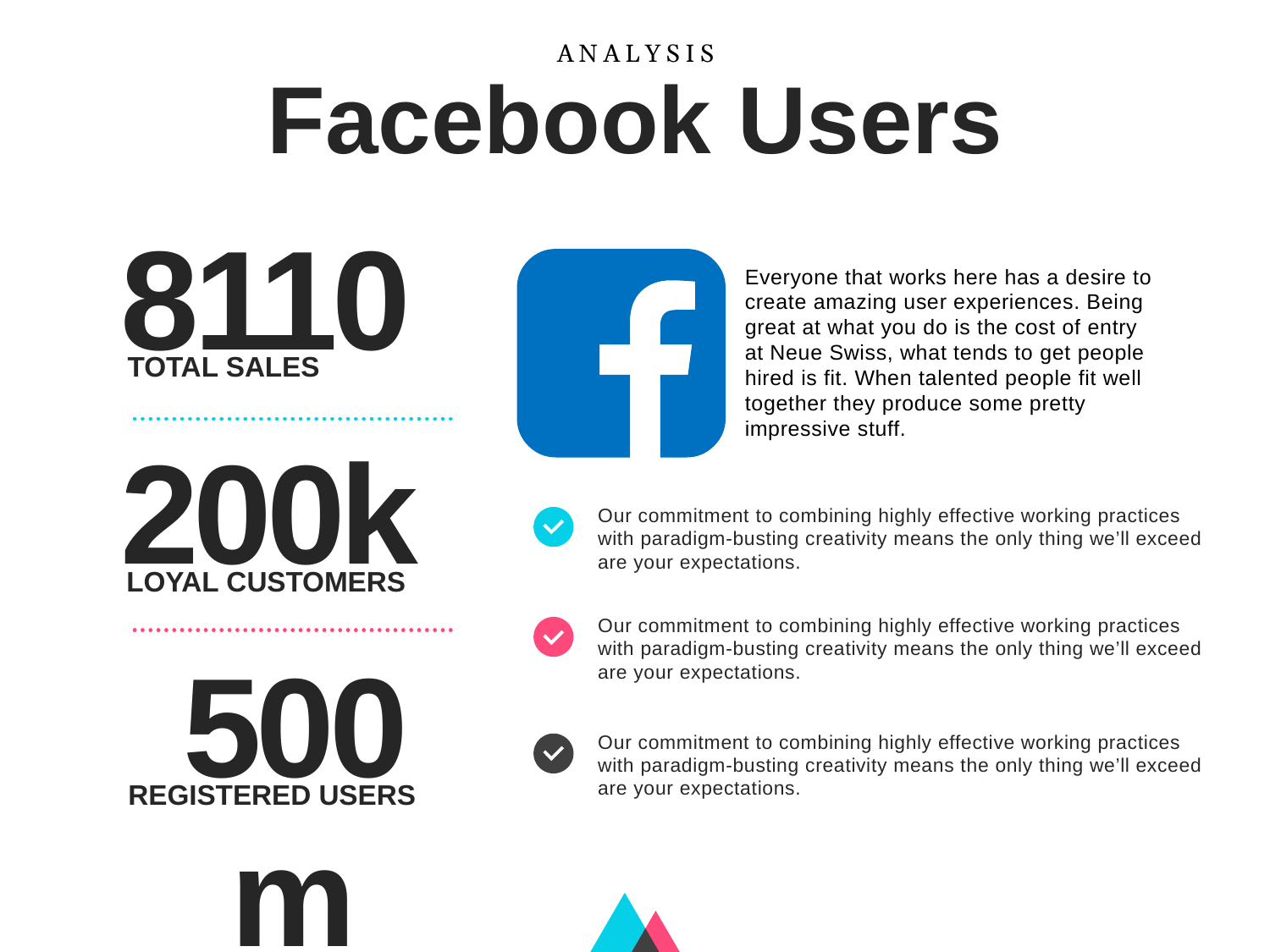

ANALYSIS
Facebook Users
8110

Everyone that works here has a desire to create amazing user experiences. Being great at what you do is the cost of entry at Neue Swiss, what tends to get people hired is fit. When talented people fit well together they produce some pretty impressive stuff.
TOTAL SALES
200k
Our commitment to combining highly effective working practices with paradigm-busting creativity means the only thing we’ll exceed are your expectations.

LOYAL CUSTOMERS
Our commitment to combining highly effective working practices with paradigm-busting creativity means the only thing we’ll exceed are your expectations.

500m

Our commitment to combining highly effective working practices with paradigm-busting creativity means the only thing we’ll exceed are your expectations.

REGISTERED USERS